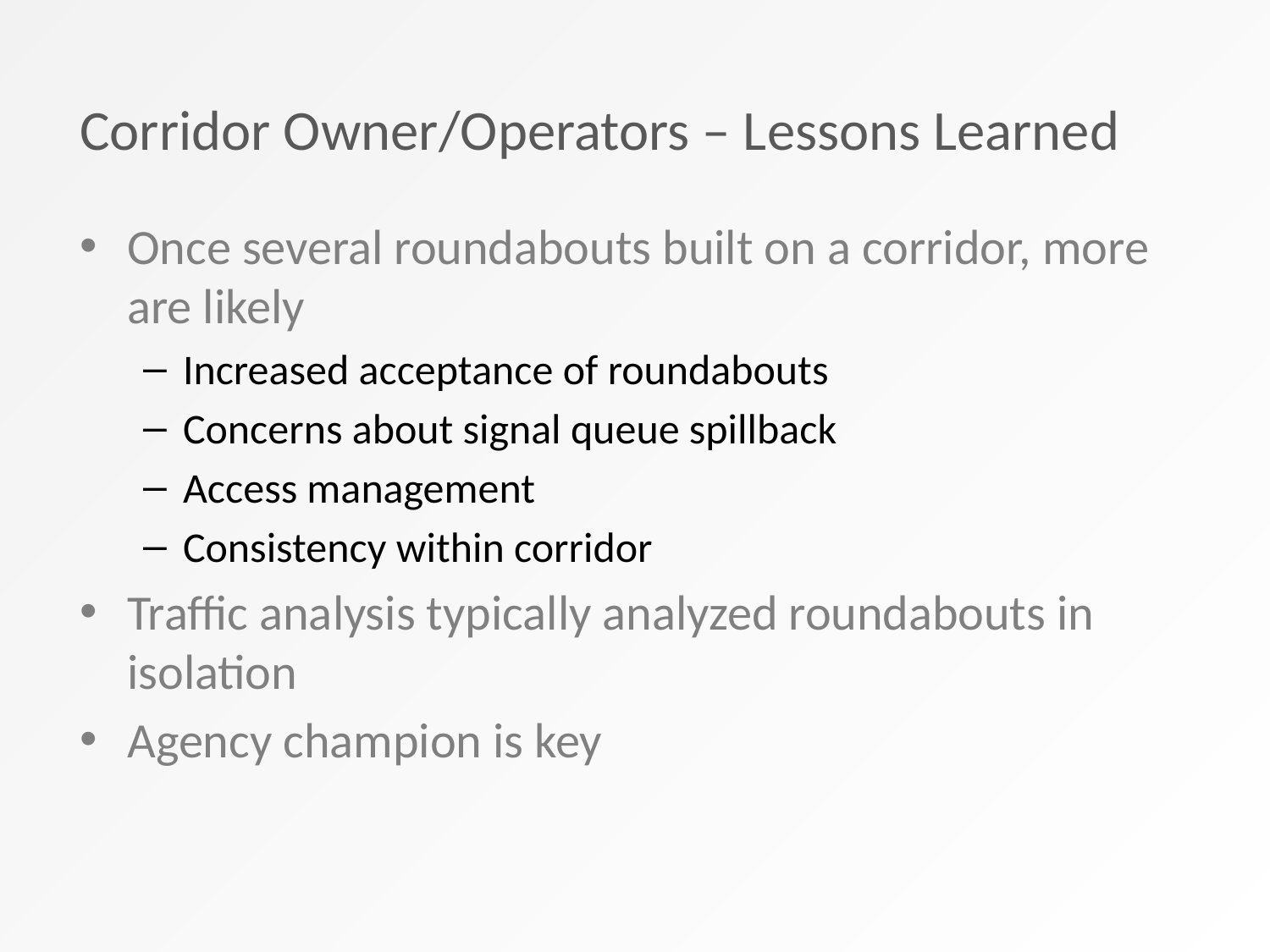

# Corridor Owner/Operators – Lessons Learned
Once several roundabouts built on a corridor, more are likely
Increased acceptance of roundabouts
Concerns about signal queue spillback
Access management
Consistency within corridor
Traffic analysis typically analyzed roundabouts in isolation
Agency champion is key